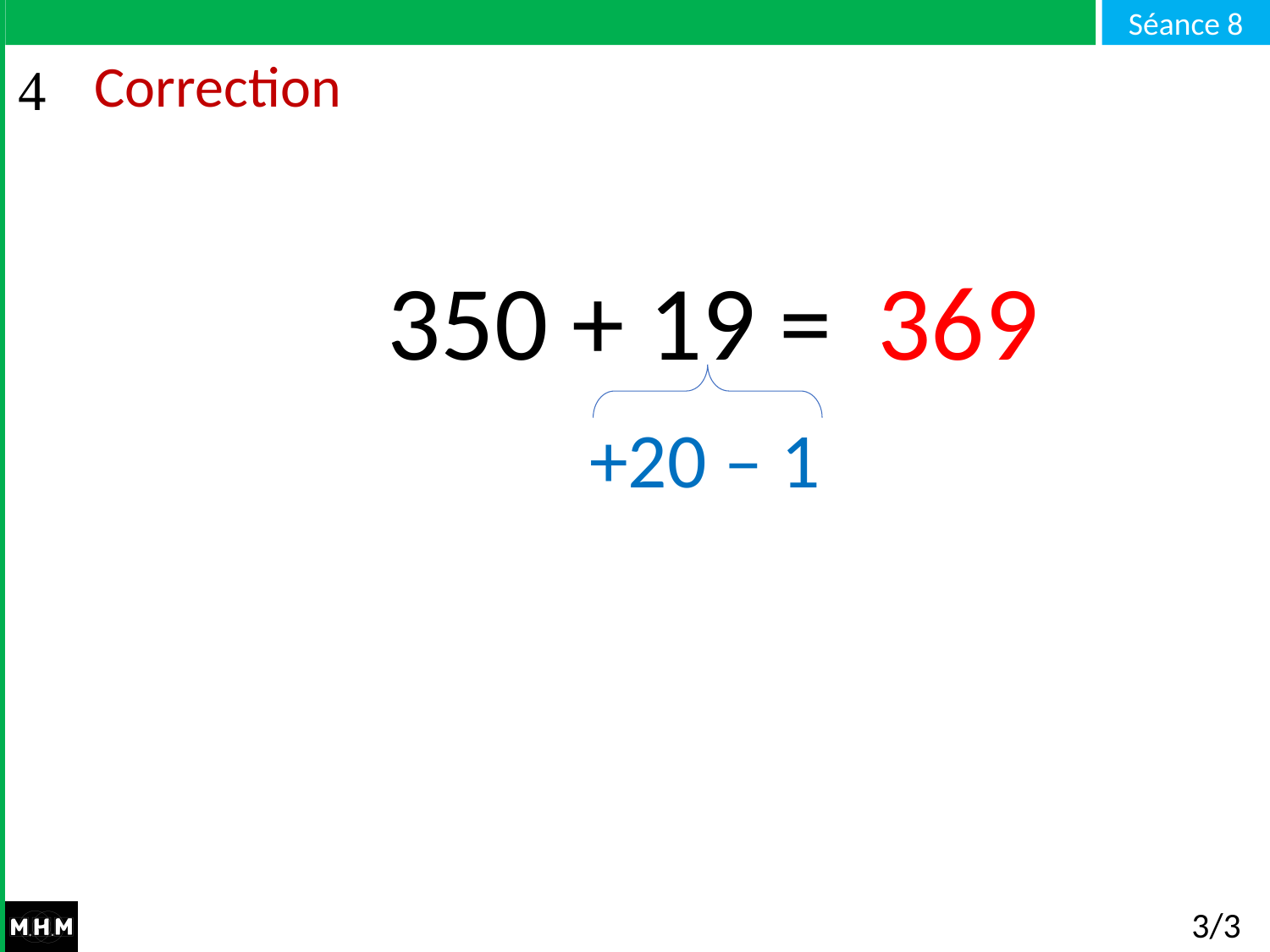

# Correction
369
350 + 19 =

+20 – 1
3/3